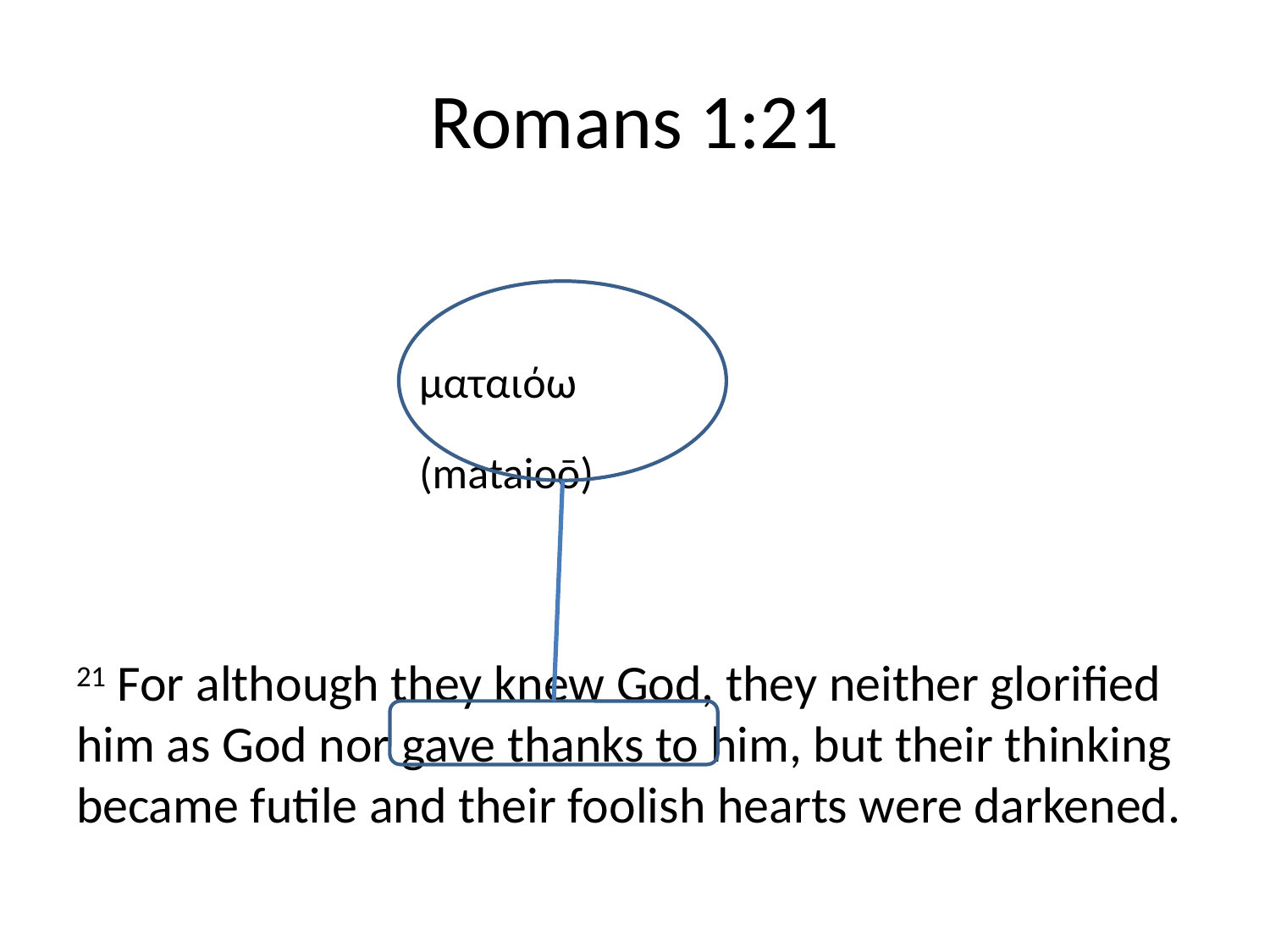

# Romans 1:21

			ματαιόω
			(mataioō)

21 For although they knew God, they neither glorified him as God nor gave thanks to him, but their thinking became futile and their foolish hearts were darkened.